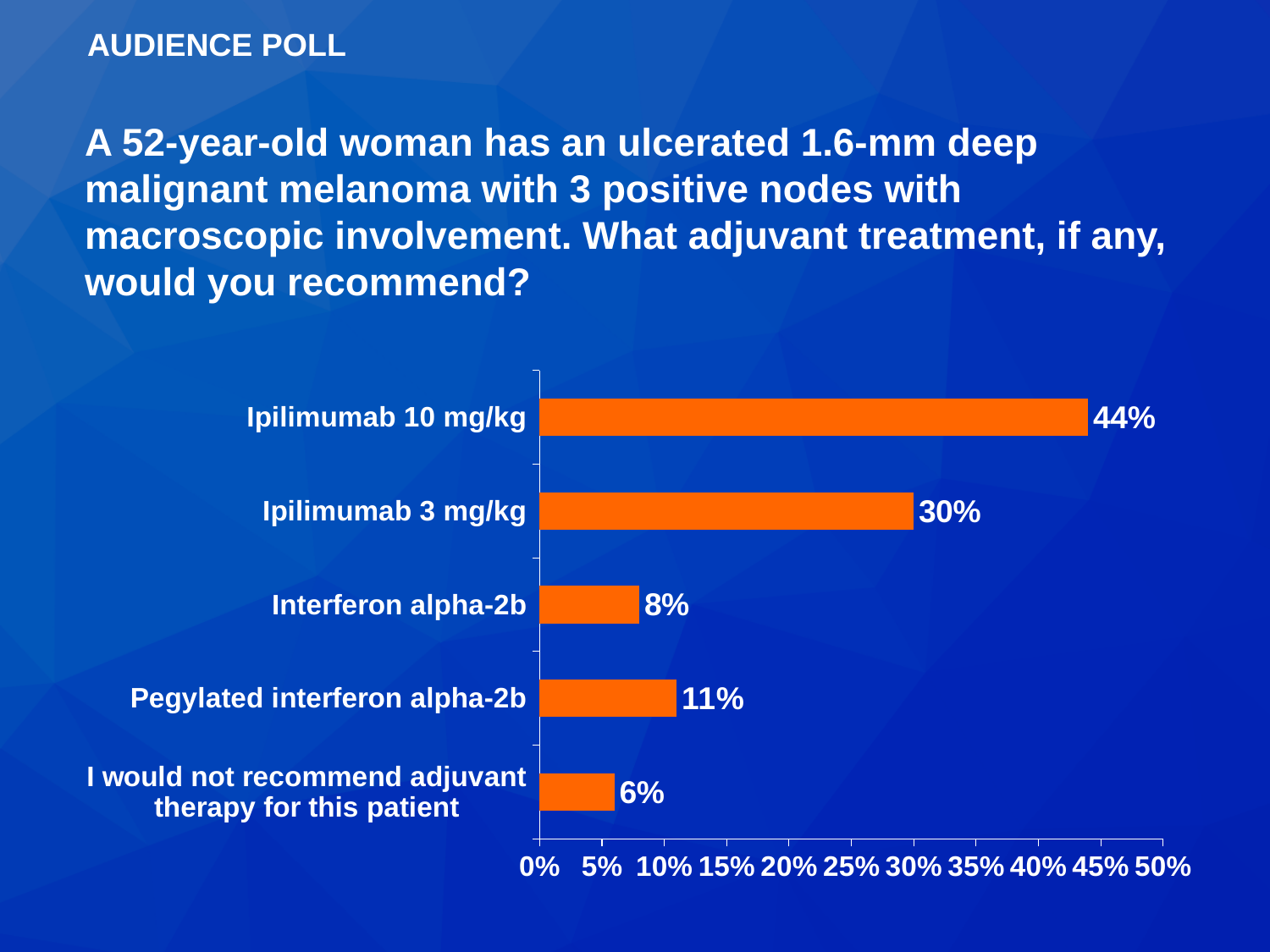

AUDIENCE POLL
A 52-year-old woman has an ulcerated 1.6-mm deep malignant melanoma with 3 positive nodes with macroscopic involvement. What adjuvant treatment, if any, would you recommend?

### Chart

| Category | Series 1 |
|---|---|
| I would not recommend adjuvant therapy for this patient | 0.06 |
| Pegylated interferon alpha-2b | 0.11 |
| Interferon alpha-2b | 0.08 |
| Ipilimumab 3 mg/kg | 0.3 |
| Ipilimumab 10 mg/kg | 0.44 |